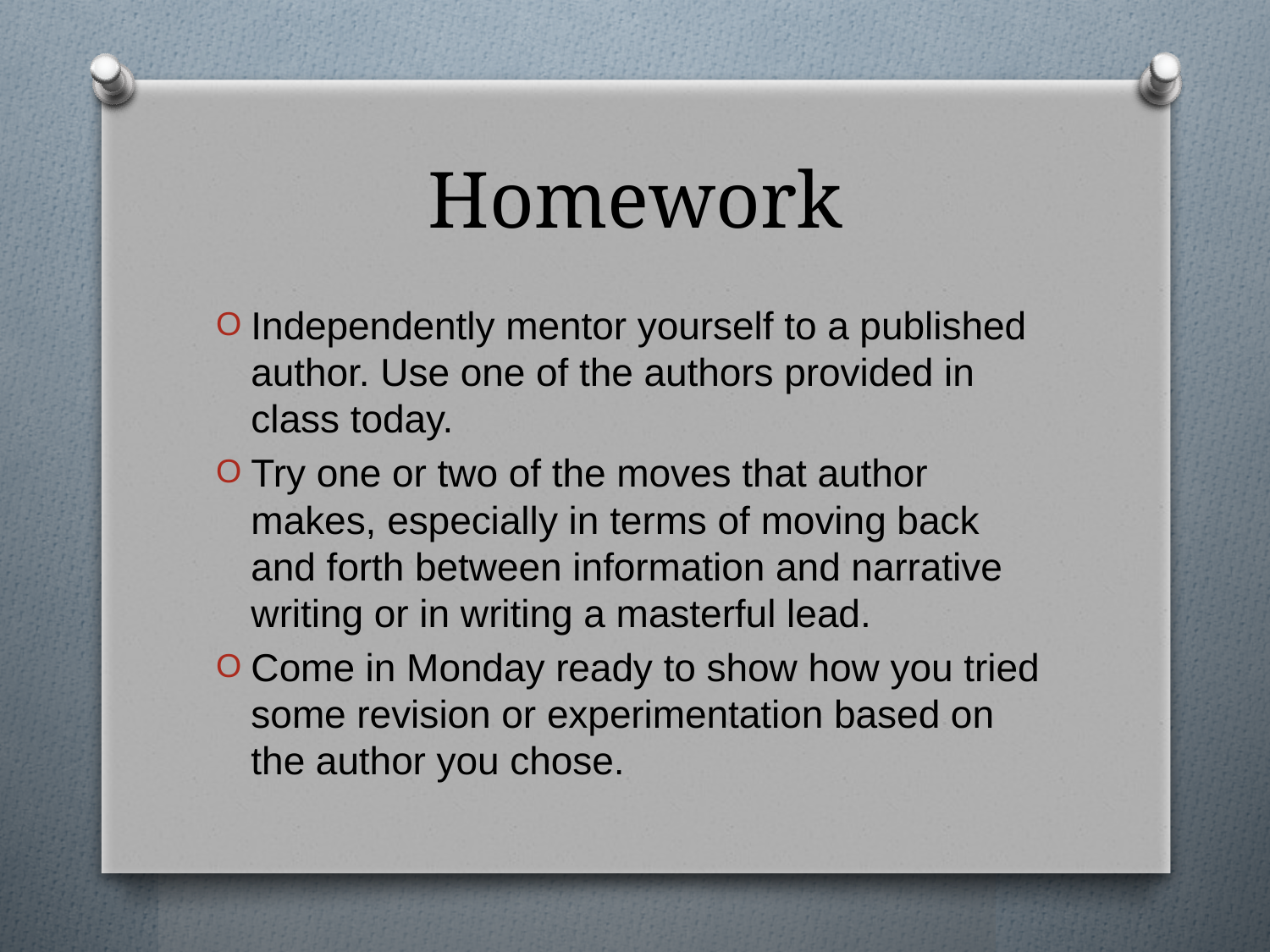

# Homework
Independently mentor yourself to a published author. Use one of the authors provided in class today.
Try one or two of the moves that author makes, especially in terms of moving back and forth between information and narrative writing or in writing a masterful lead.
Come in Monday ready to show how you tried some revision or experimentation based on the author you chose.